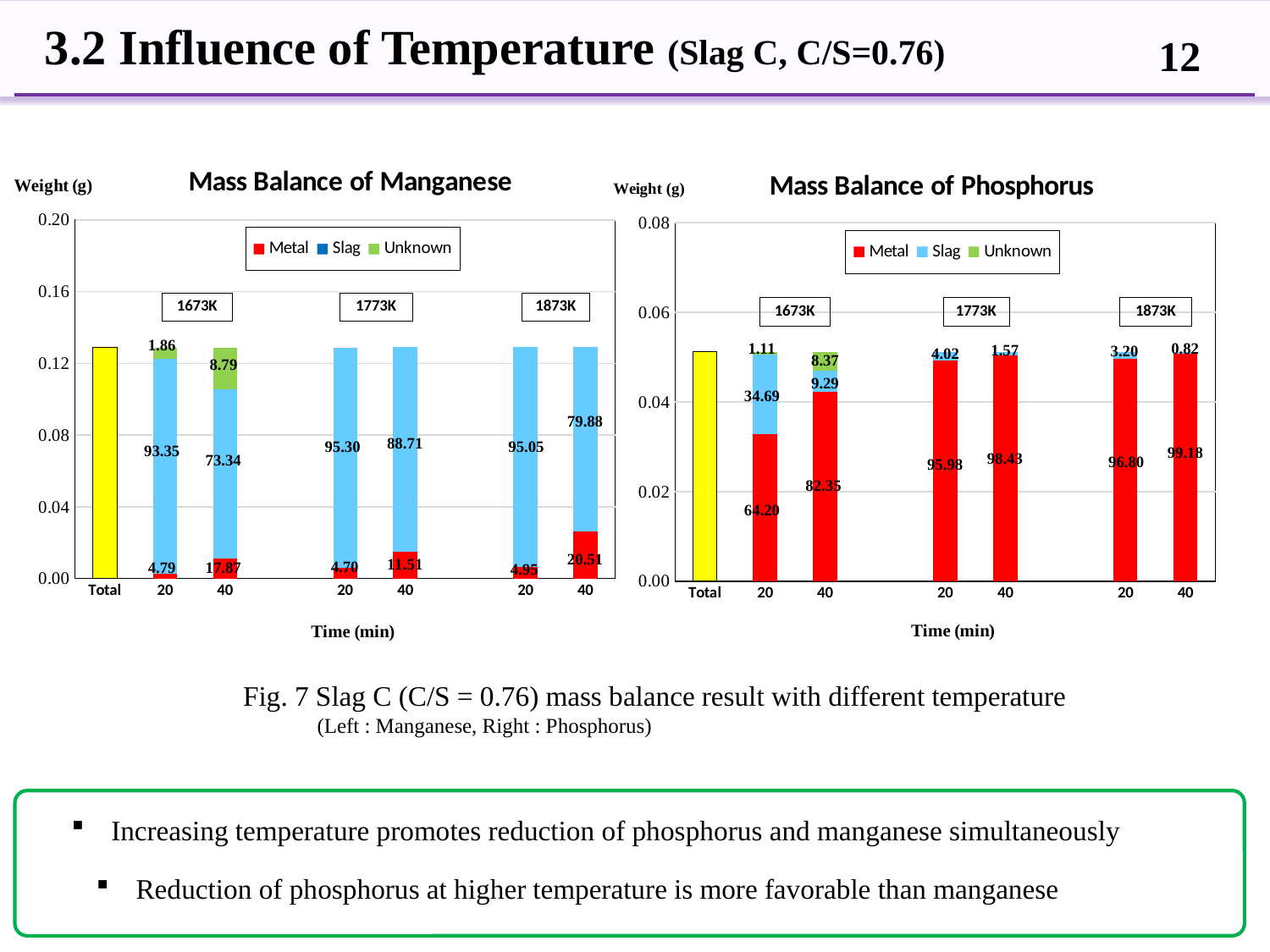

3.2 Influence of Temperature (Slag C, C/S=0.76)
12

### Chart: Mass Balance of Manganese

| Category | Metal | Slag | Unknown |
|---|---|---|---|
| Total | 0.12867409421735698 | None | None |
| 20 | 0.002387692907185318 | 0.12012219260763184 | 0.006164208702539822 |
| 40 | 0.011316239797902456 | 0.09436353679308714 | 0.02299431762636739 |
|  | None | None | None |
| 20 | 0.006047484351640118 | 0.12262660986571687 | 0.0 |
| 40 | 0.014810904966510621 | 0.11414789670126446 | 0.0 |
|  | None | None | None |
| 20 | 0.006366640028422135 | 0.12297940749274208 | 0.0 |
| 40 | 0.026386281816116165 | 0.10278675287951601 | 0.0 |

### Chart: Mass Balance of Phosphorus

| Category | Metal | Slag | Unknown |
|---|---|---|---|
| Total | 0.05122493556956395 | None | None |
| 20 | 0.032888101043017585 | 0.0177692620273119 | 0.0005675724992344651 |
| 40 | 0.042182255492748524 | 0.0047569809846819645 | 0.004285699092133462 |
|  | None | None | None |
| 20 | 0.0491639678534779 | 0.0020609677160860454 | 0.0 |
| 40 | 0.05042060397750628 | 0.0008043315920576704 | 0.0 |
|  | None | None | None |
| 20 | 0.0495874014802452 | 0.0016375340893187498 | 0.0 |
| 40 | 0.0508065963714406 | 0.0004183391981233482 | 0.0 |
Fig. 7 Slag C (C/S = 0.76) mass balance result with different temperature
              (Left : Manganese, Right : Phosphorus)

Increasing temperature promotes reduction of phosphorus and manganese simultaneously
Reduction of phosphorus at higher temperature is more favorable than manganese